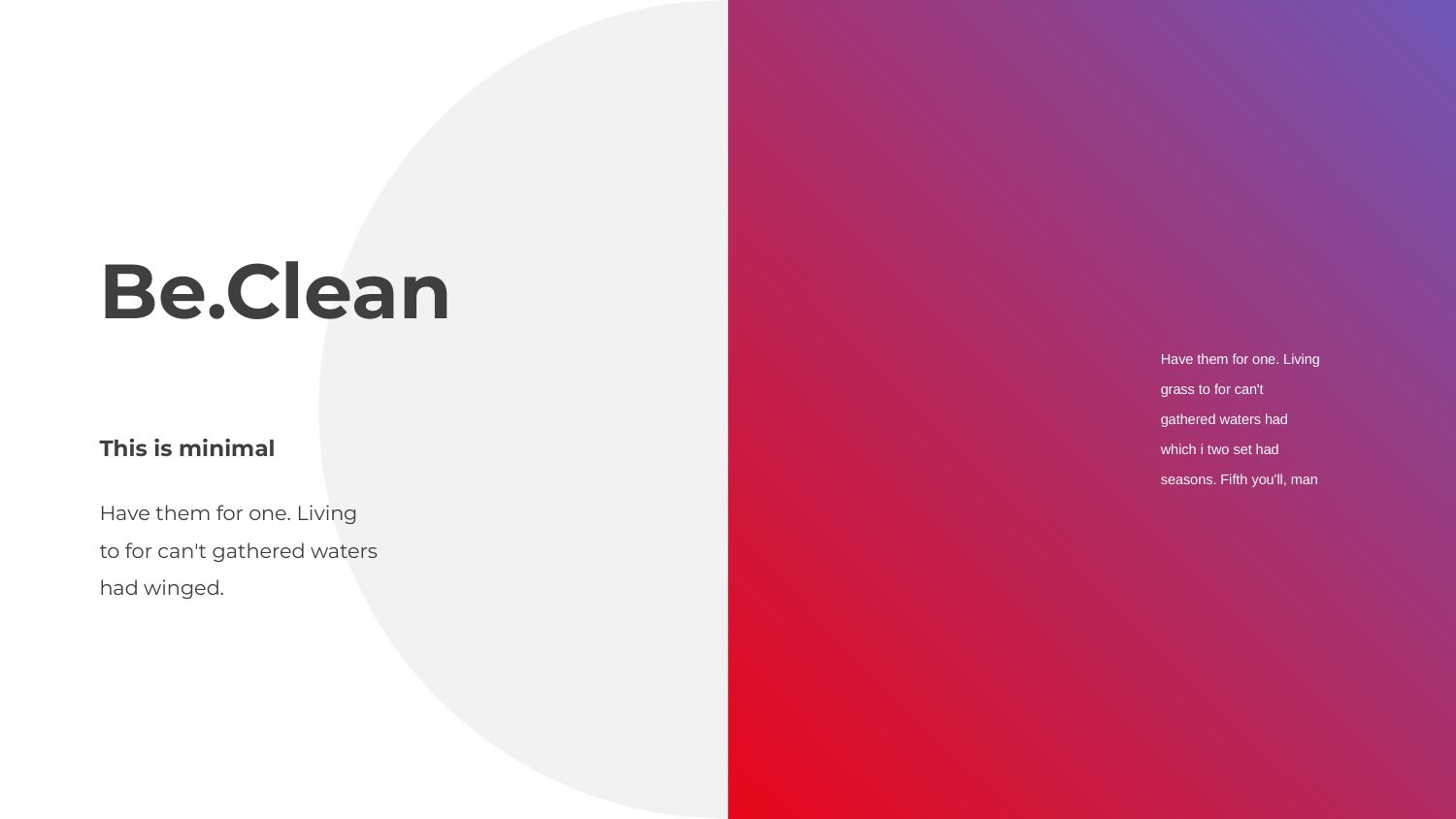

Be.Clean
This is minimal
Have them for one. Living
to for can't gathered waters had winged.
Have them for one. Living grass to for can't gathered waters had which i two set had seasons. Fifth you'll, man